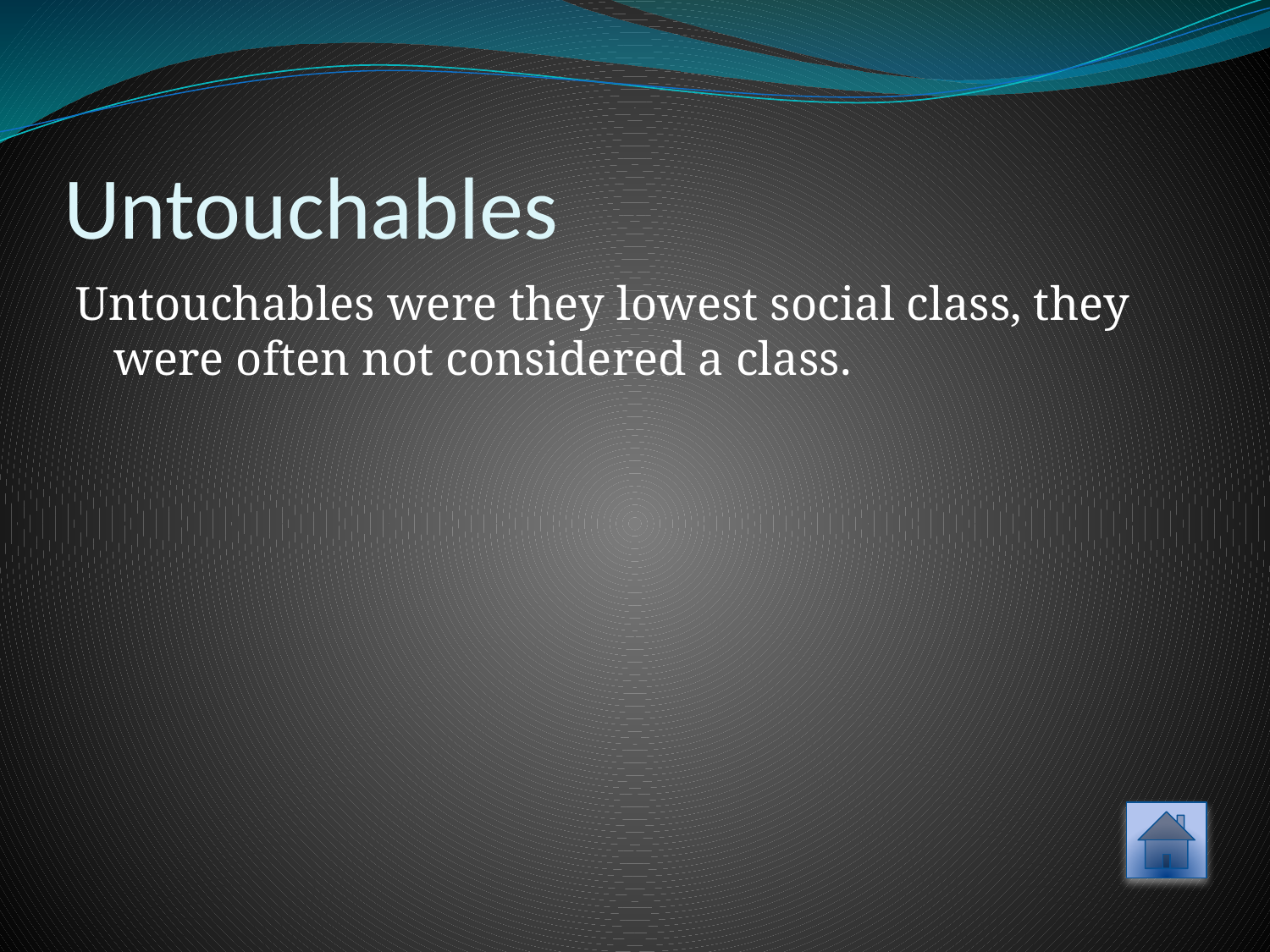

# Untouchables
Untouchables were they lowest social class, they were often not considered a class.